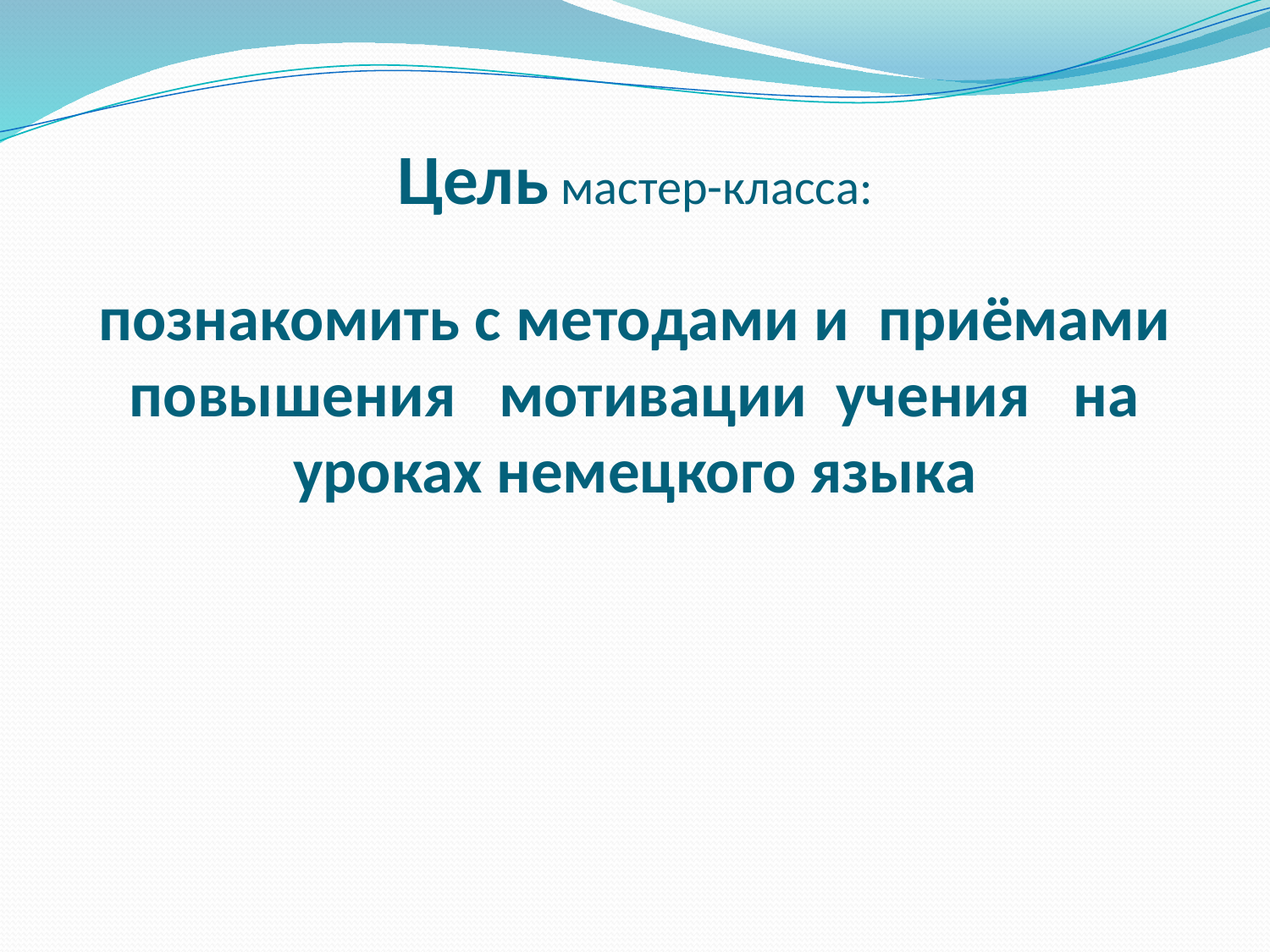

# Цель мастер-класса: познакомить с методами и  приёмами повышения   мотивации  учения   на уроках немецкого языка